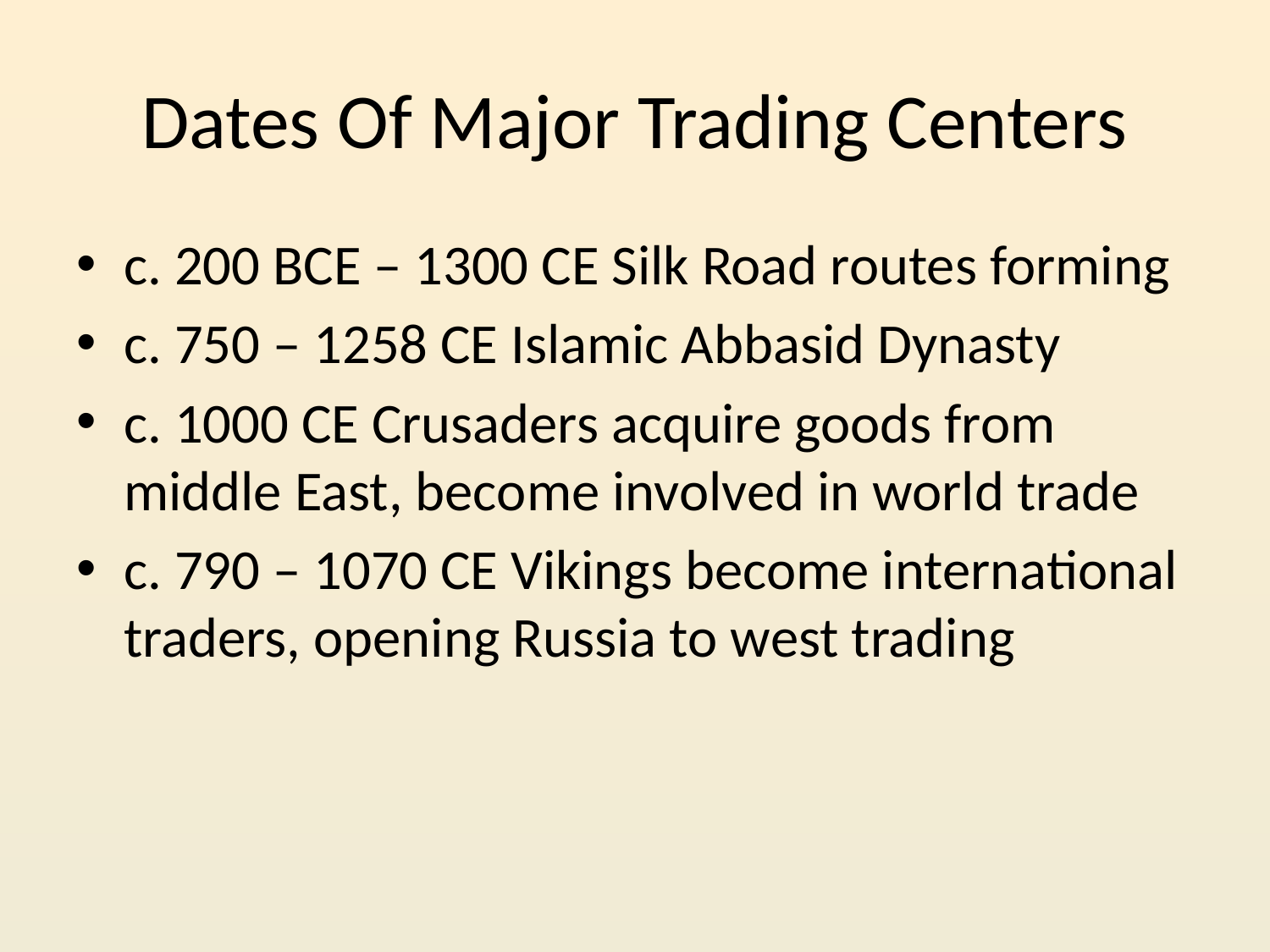

# Dates Of Major Trading Centers
c. 200 BCE – 1300 CE Silk Road routes forming
c. 750 – 1258 CE Islamic Abbasid Dynasty
c. 1000 CE Crusaders acquire goods from middle East, become involved in world trade
c. 790 – 1070 CE Vikings become international traders, opening Russia to west trading